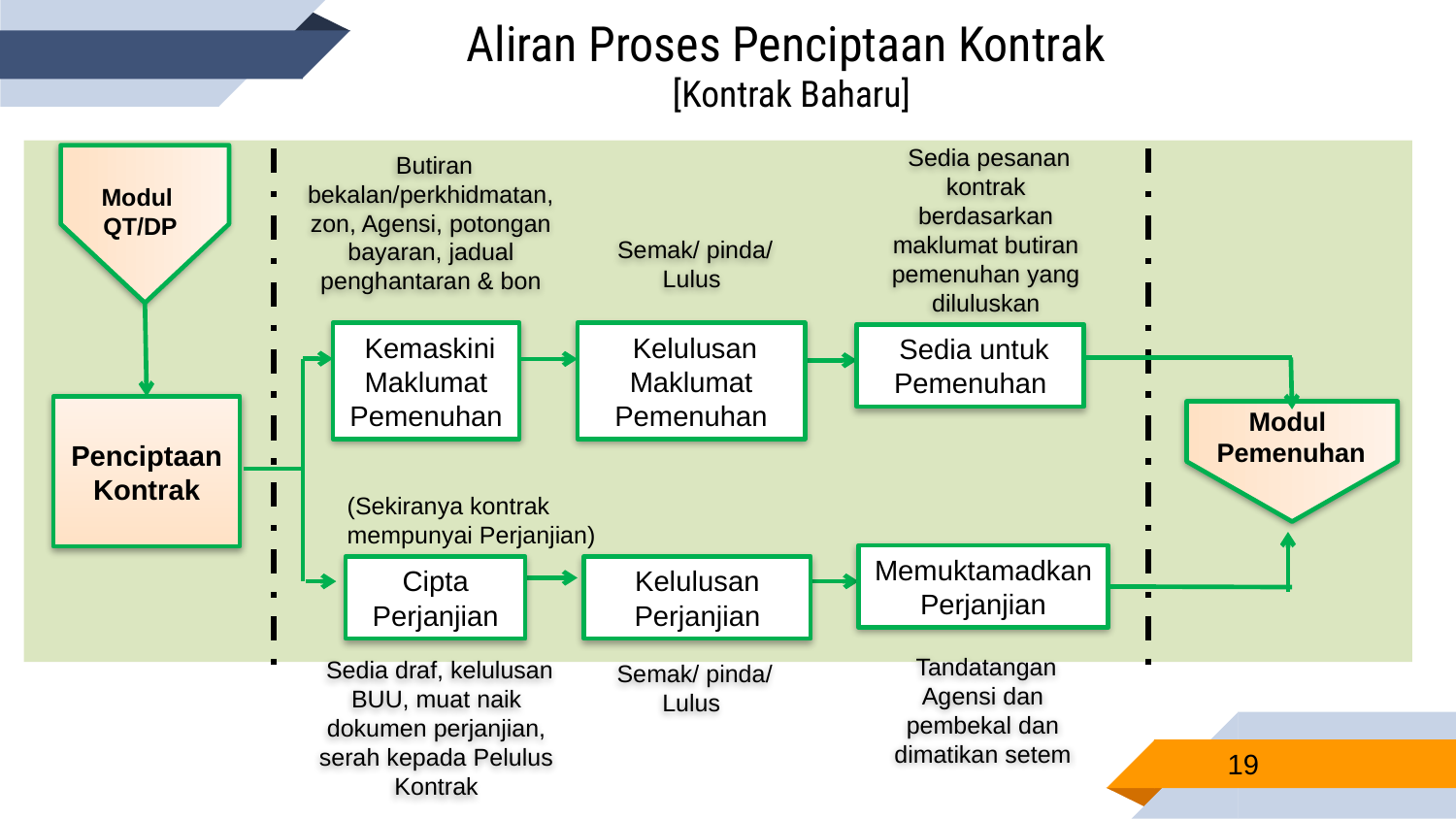

Aliran Proses Penciptaan Kontrak
[Kontrak Baharu]
 Sedia pesanan kontrak berdasarkan maklumat butiran pemenuhan yang diluluskan

Modul  QT/DP
 Kemaskini Maklumat
Pemenuhan
 Kelulusan Maklumat
Pemenuhan
 Sedia untuk Pemenuhan

Modul  Pemenuhan

Penciptaan Kontrak

Memuktamadkan Perjanjian
 Butiran bekalan/perkhidmatan, zon, Agensi, potongan bayaran, jadual penghantaran & bon
 Semak/ pinda/ Lulus
(Sekiranya kontrak mempunyai Perjanjian)
Cipta Perjanjian
Kelulusan Perjanjian
 Tandatangan Agensi dan pembekal dan dimatikan setem
 Sedia draf, kelulusan BUU, muat naik dokumen perjanjian, serah kepada Pelulus Kontrak
 Semak/ pinda/ Lulus
19